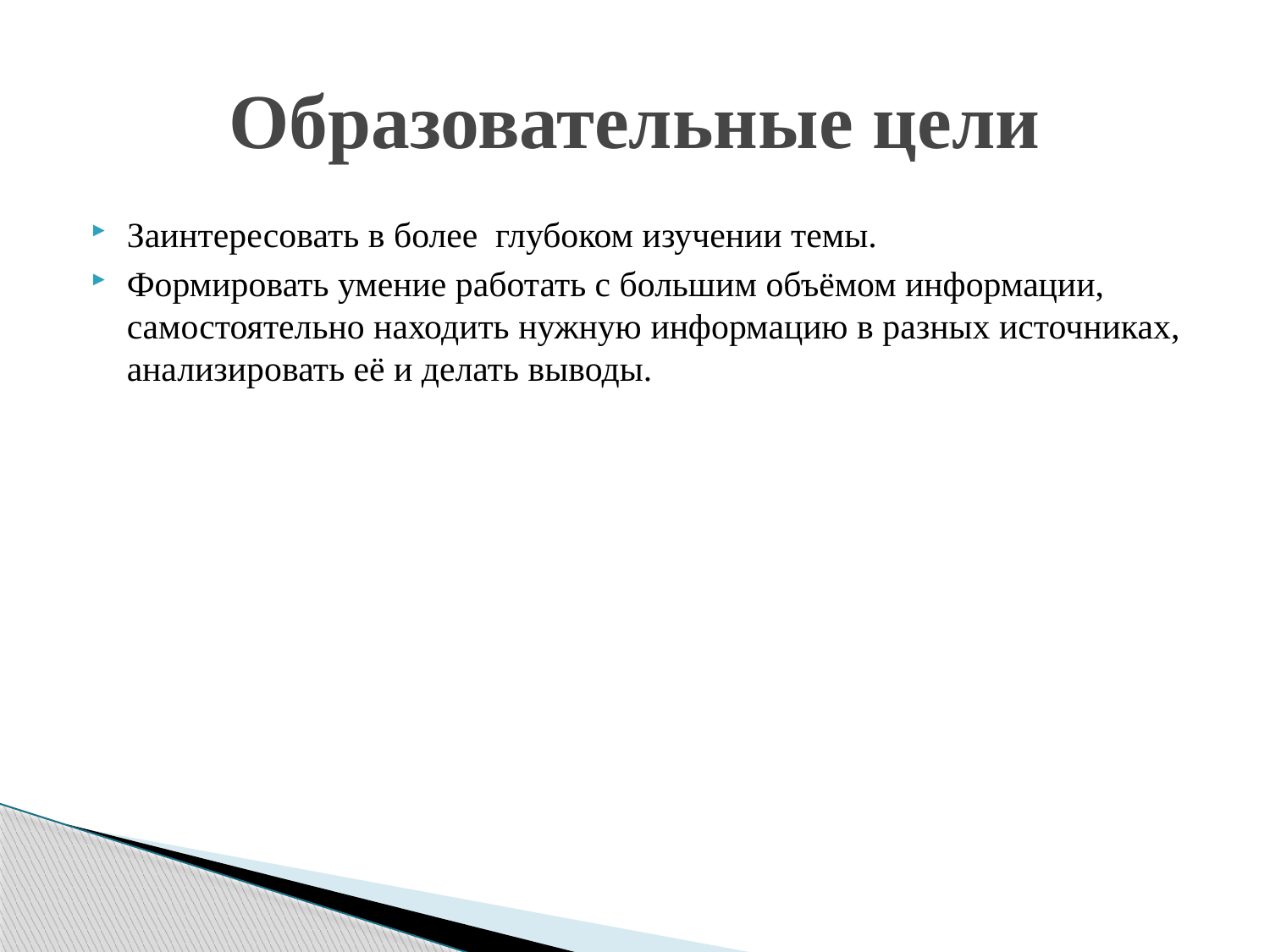

# Образовательные цели
Заинтересовать в более  глубоком изучении темы.
Формировать умение работать с большим объёмом информации, самостоятельно находить нужную информацию в разных источниках, анализировать её и делать выводы.